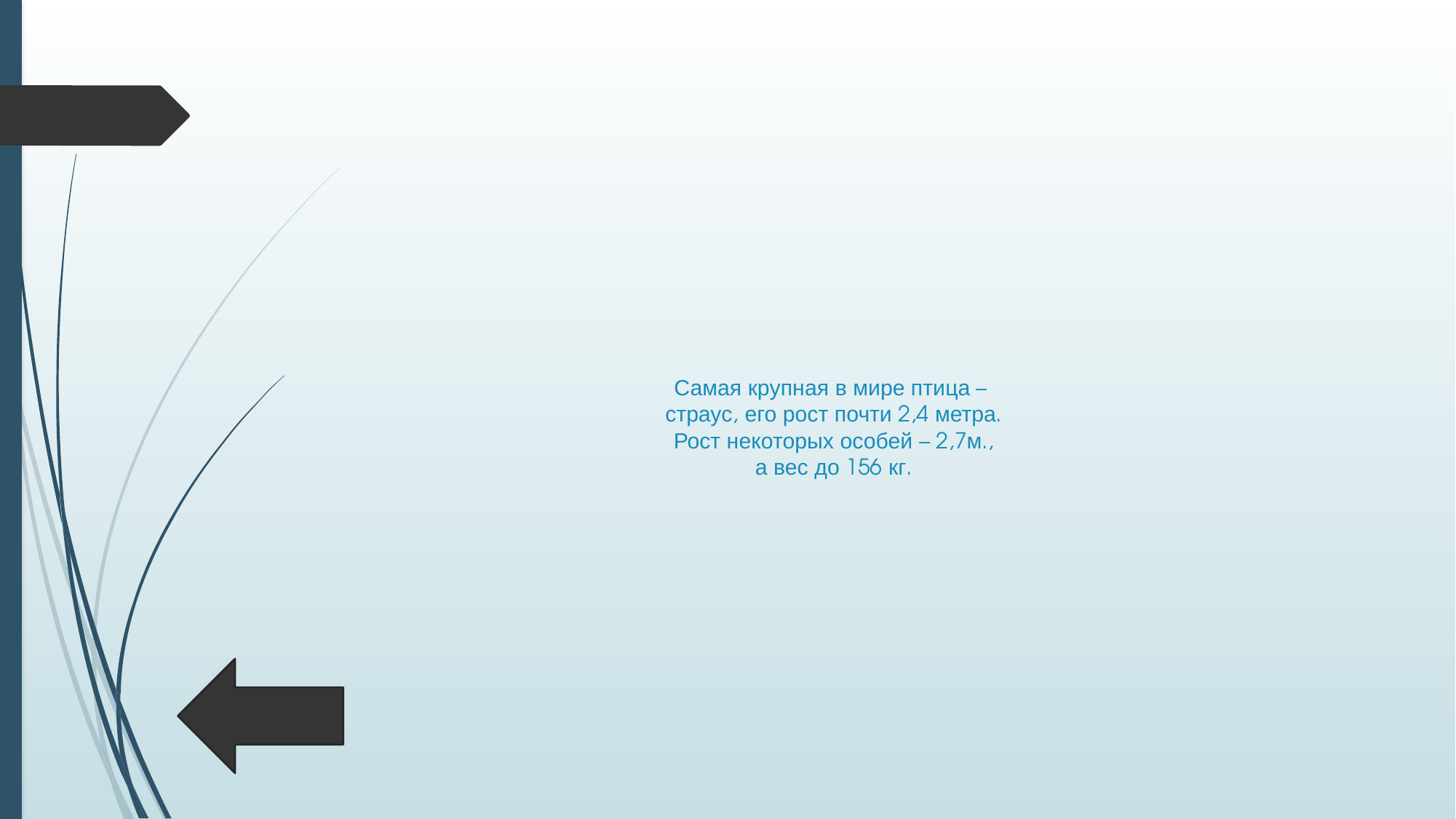

# Самая крупная в мире птица – страус, его рост почти 2,4 метра. Рост некоторых особей – 2,7м., а вес до 156 кг.